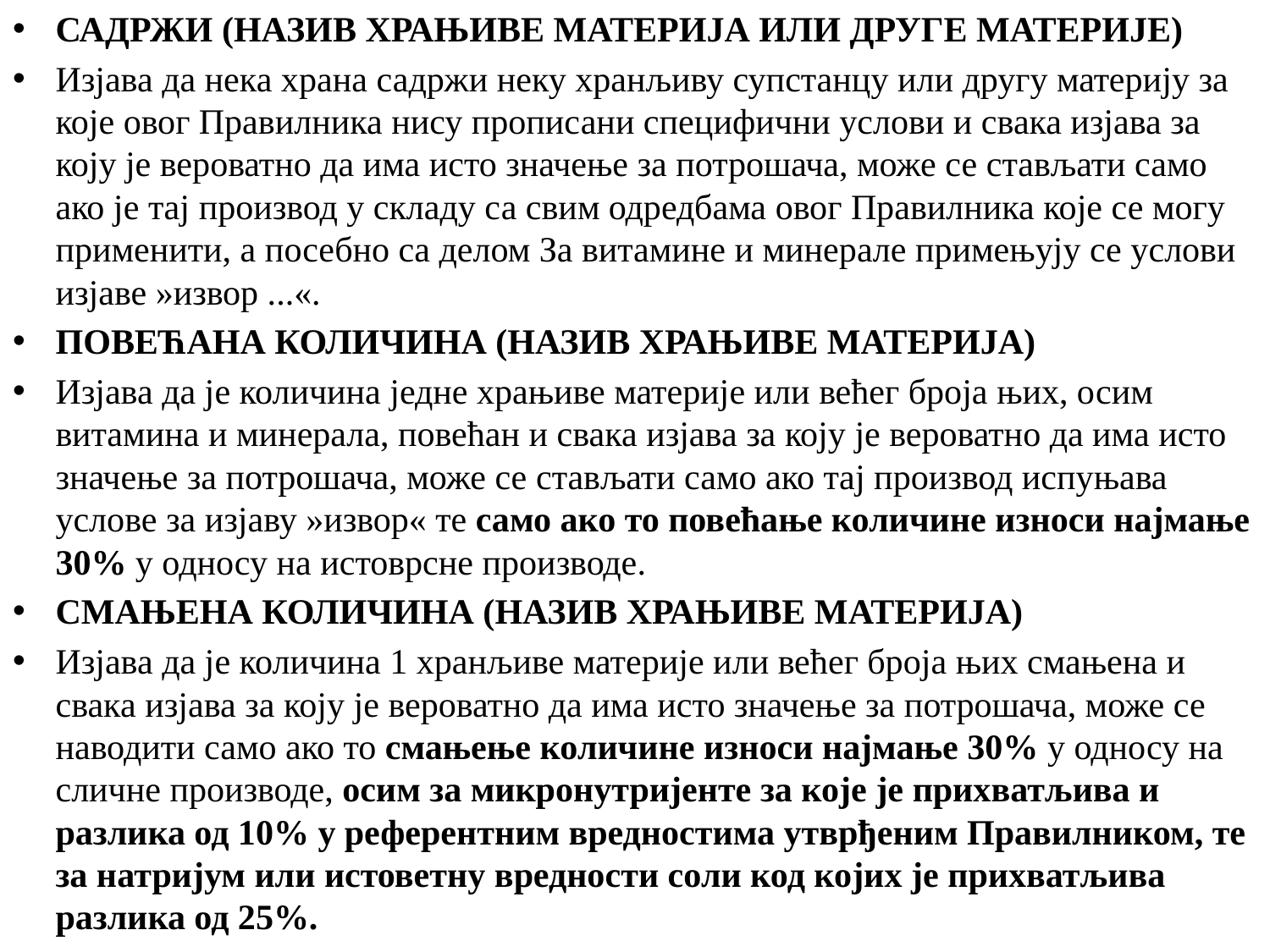

САДРЖИ (НАЗИВ ХРАЊИВЕ МАТЕРИЈА ИЛИ ДРУГЕ МАТЕРИЈЕ)
Изјава да нека храна садржи неку хранљиву супстанцу или другу материју за које овог Правилника нису прописани специфични услови и свака изјава за коју је вероватно да има исто значење за потрошача, може се стављати само ако је тај производ у складу са свим одредбама овог Правилника које се могу применити, а посебно са делом За витамине и минерале примењују се услови изјаве »извор ...«.
ПОВЕЋАНА КОЛИЧИНА (НАЗИВ ХРАЊИВЕ МАТЕРИЈА)
Изјава да је количина једне храњиве материје или већег броја њих, осим витамина и минерала, повећан и свака изјава за коју је вероватно да има исто значење за потрошача, може се стављати само ако тај производ испуњава услове за изјаву »извор« те само ако то повећање количине износи најмање 30% у односу на истоврсне производе.
СМАЊЕНА КОЛИЧИНА (НАЗИВ ХРАЊИВЕ МАТЕРИЈА)
Изјава да је количина 1 хранљиве материје или већег броја њих смањена и свака изјава за коју је вероватно да има исто значење за потрошача, може се наводити само ако то смањење количине износи најмање 30% у односу на сличне производе, осим за микронутријенте за које је прихватљива и разлика од 10% у референтним вредностима утврђеним Правилником, те за натријум или истоветну вредности соли код којих је прихватљива разлика од 25%.